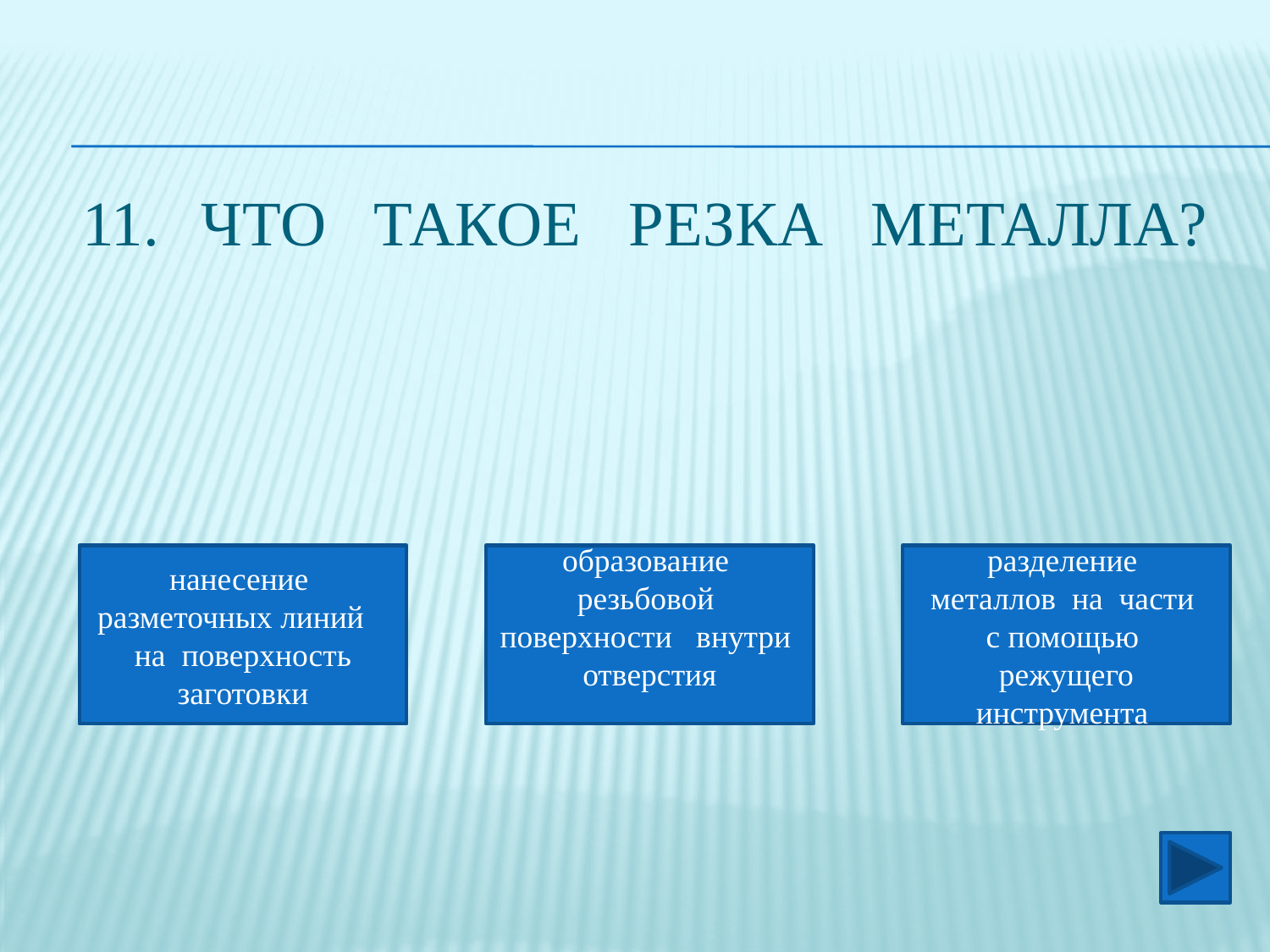

# Что   такое   резка   металла?
 нанесение
разметочных линий
на  поверхность заготовки
 образование
резьбовой  поверхности   внутри  отверстия
разделение
металлов  на  части
с помощью  режущего инструмента